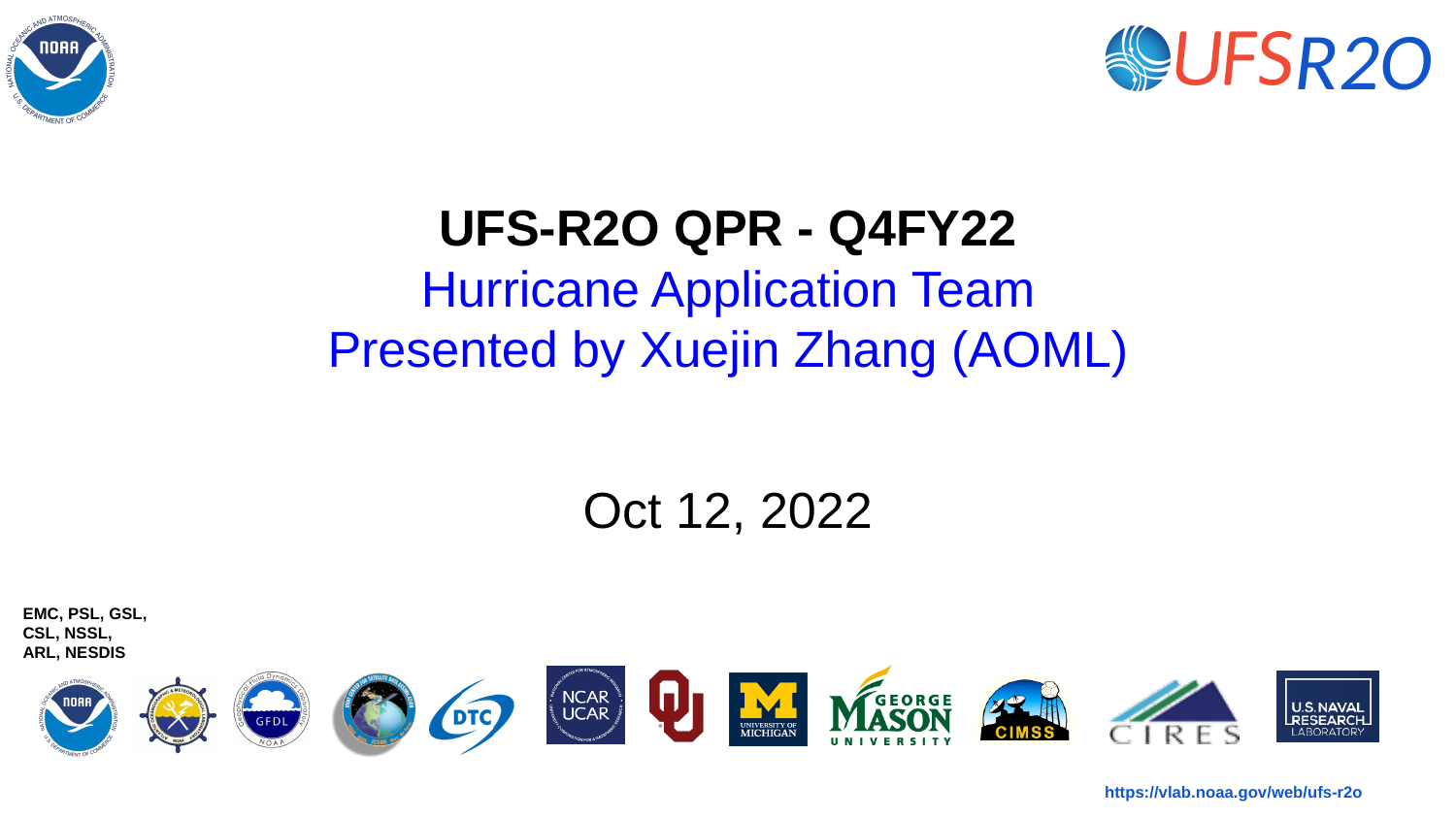

# UFS-R2O QPR - Q4FY22
Hurricane Application Team
Presented by Xuejin Zhang (AOML)
Oct 12, 2022